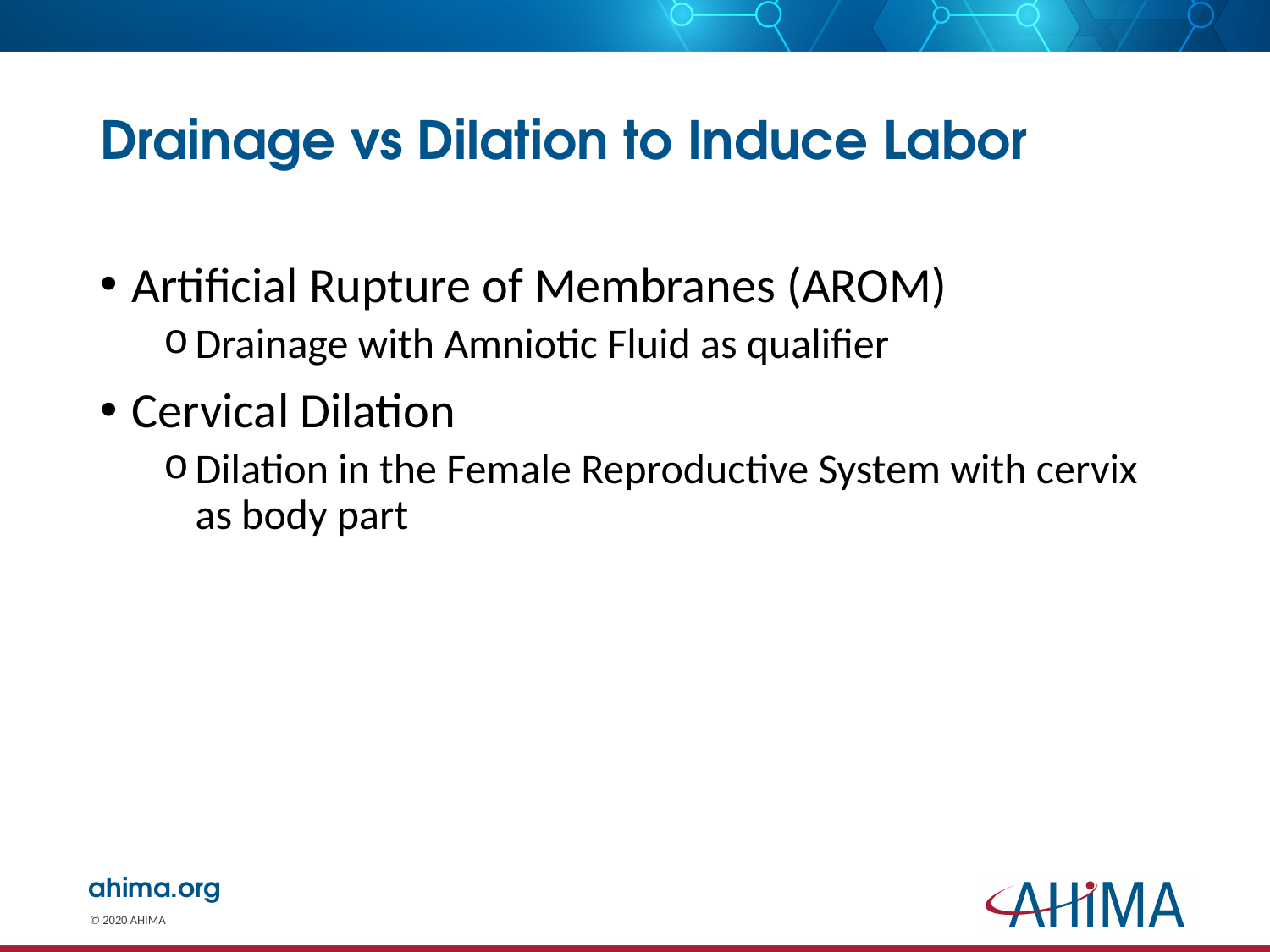

# Drainage vs Dilation to Induce Labor
Artificial Rupture of Membranes (AROM)
Drainage with Amniotic Fluid as qualifier
Cervical Dilation
Dilation in the Female Reproductive System with cervix as body part